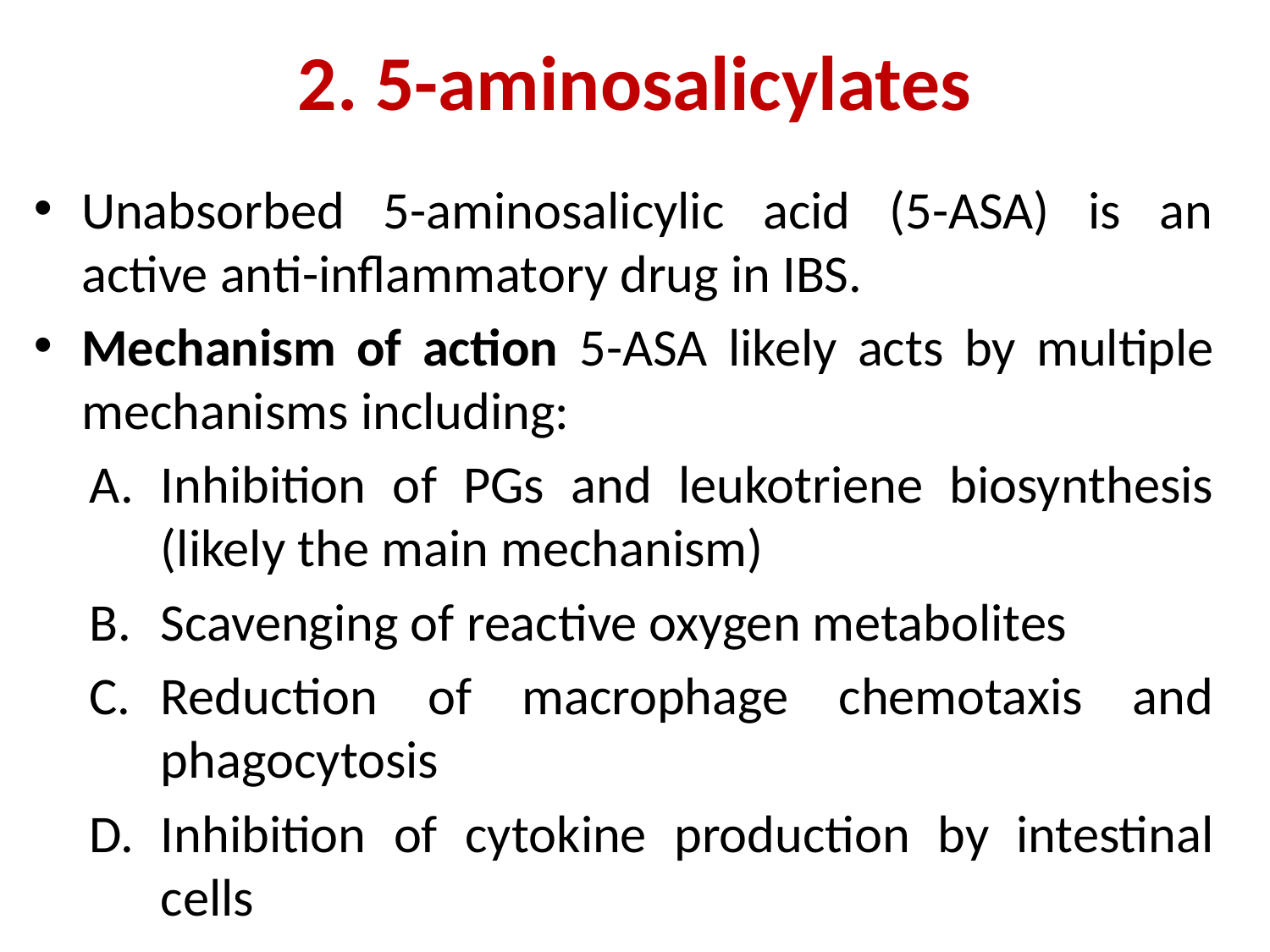

# 2. 5-aminosalicylates
Unabsorbed 5-aminosalicylic acid (5-ASA) is an active anti-inflammatory drug in IBS.
Mechanism of action 5-ASA likely acts by multiple mechanisms including:
Inhibition of PGs and leukotriene biosynthesis (likely the main mechanism)
Scavenging of reactive oxygen metabolites
Reduction of macrophage chemotaxis and phagocytosis
Inhibition of cytokine production by intestinal cells